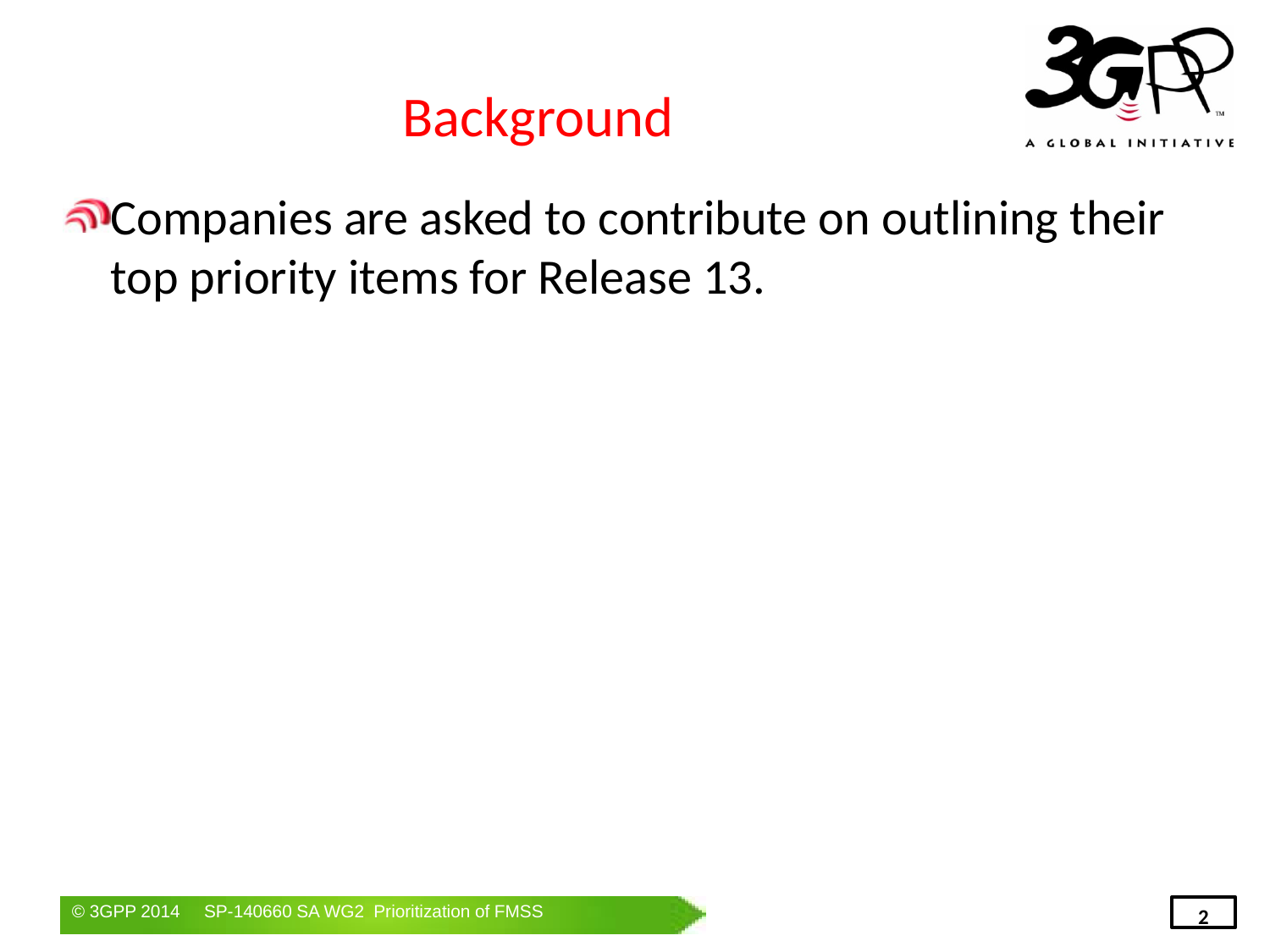

# Background
Companies are asked to contribute on outlining their top priority items for Release 13.